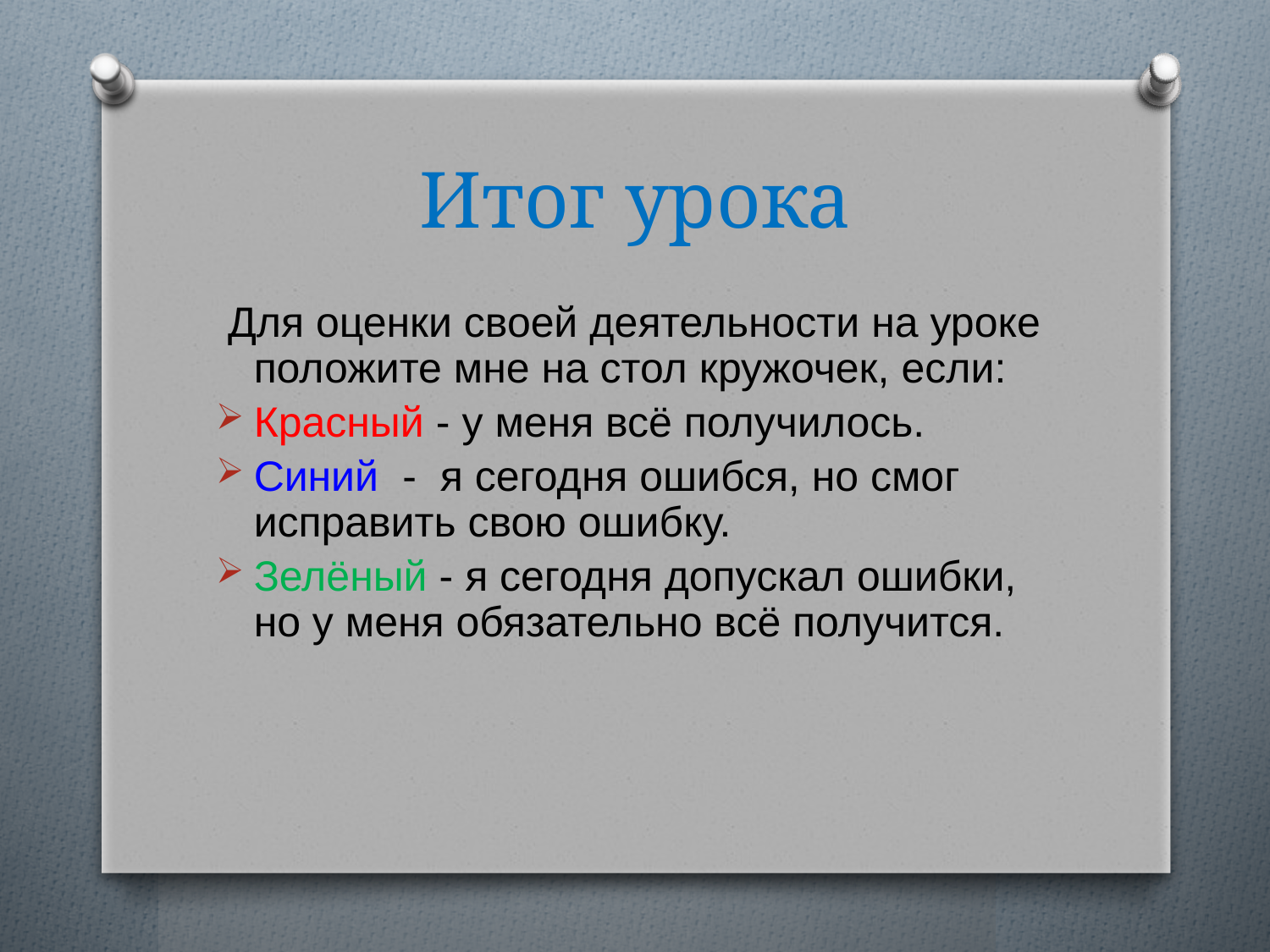

# Итог урока
 Для оценки своей деятельности на уроке положите мне на стол кружочек, если:
Красный - у меня всё получилось.
Синий  -  я сегодня ошибся, но смог исправить свою ошибку.
Зелёный - я сегодня допускал ошибки, но у меня обязательно всё получится.